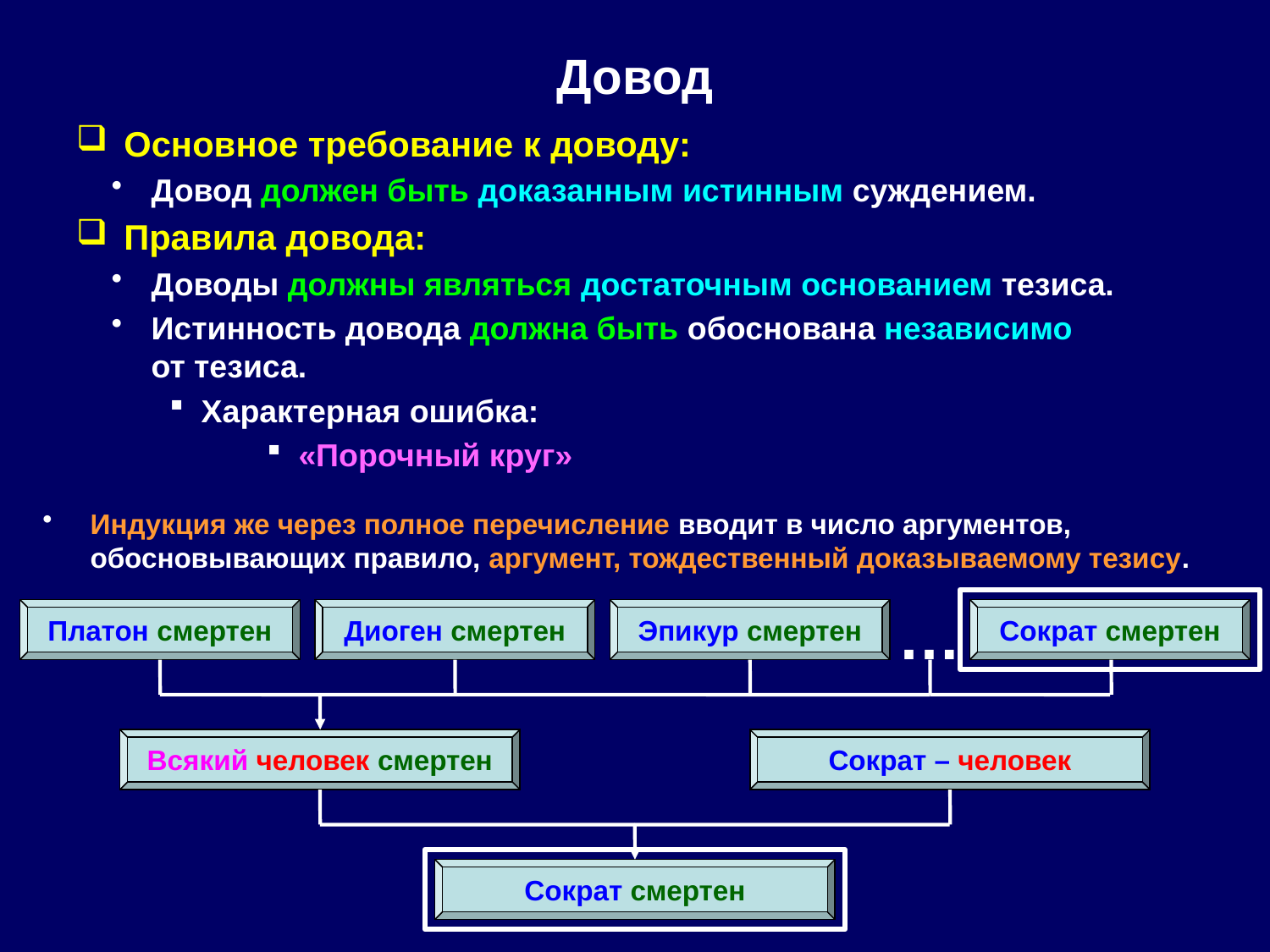

# Довод
Основное требование к доводу:
Довод должен быть доказанным истинным суждением.
Правила довода:
Доводы должны являться достаточным основанием тезиса.
Истинность довода должна быть обоснована независимо
от тезиса.
Характерная ошибка:
«Порочный круг»
Индукция же через полное перечисление вводит в число аргументов, обосновывающих правило, аргумент, тождественный доказываемому тезису.
…

Платон смертен
Диоген смертен
Эпикур смертен
Сократ смертен

Некоторые люди смертны
Всякий человек смертен
Сократ – человек

А Сократ-то смертен?
Сократ смертен